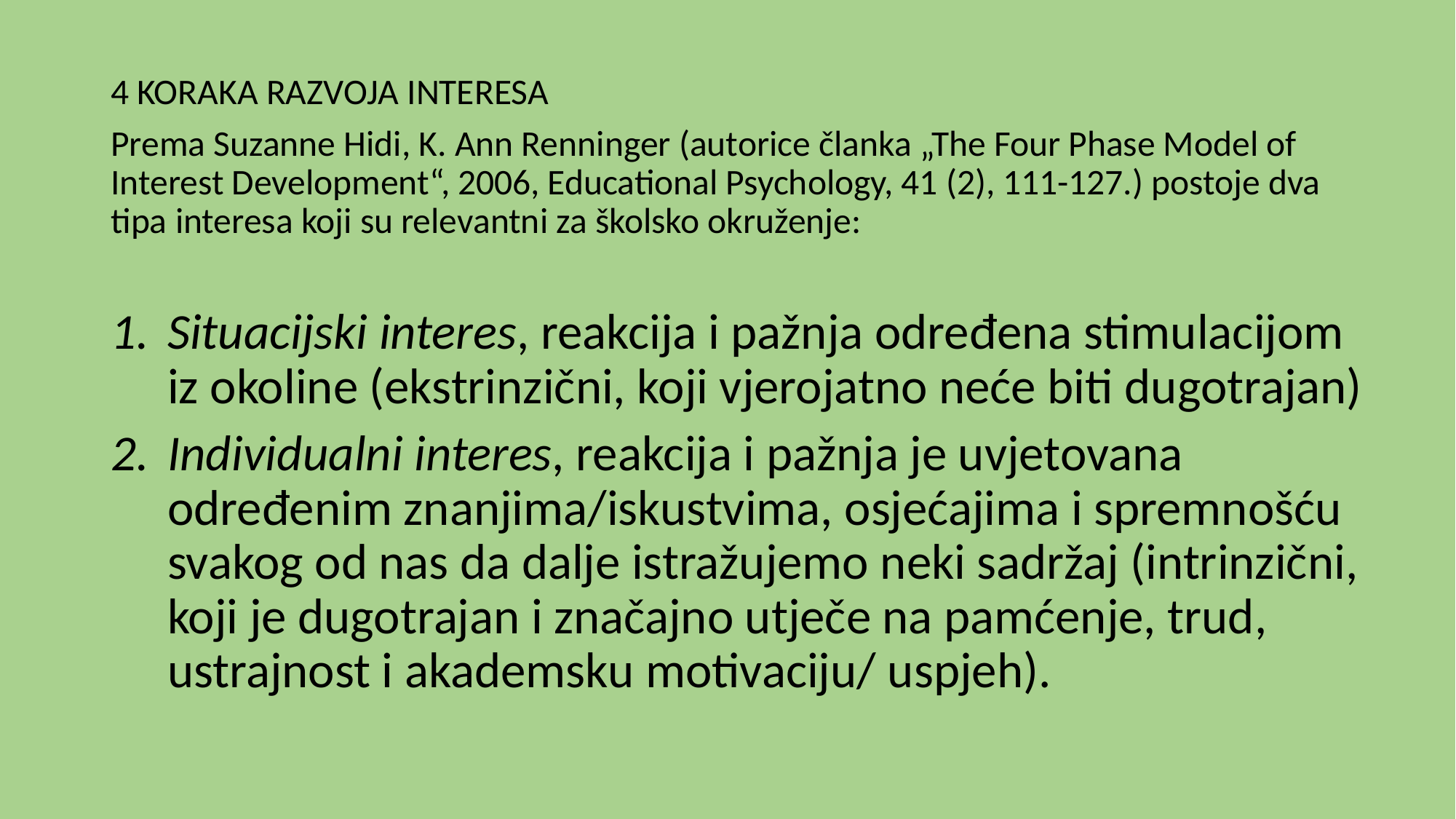

4 KORAKA RAZVOJA INTERESA
Prema Suzanne Hidi, K. Ann Renninger (autorice članka „The Four Phase Model of Interest Development“, 2006, Educational Psychology, 41 (2), 111-127.) postoje dva tipa interesa koji su relevantni za školsko okruženje:

Situacijski interes, reakcija i pažnja određena stimulacijom iz okoline (ekstrinzični, koji vjerojatno neće biti dugotrajan)
Individualni interes, reakcija i pažnja je uvjetovana određenim znanjima/iskustvima, osjećajima i spremnošću svakog od nas da dalje istražujemo neki sadržaj (intrinzični, koji je dugotrajan i značajno utječe na pamćenje, trud, ustrajnost i akademsku motivaciju/ uspjeh).